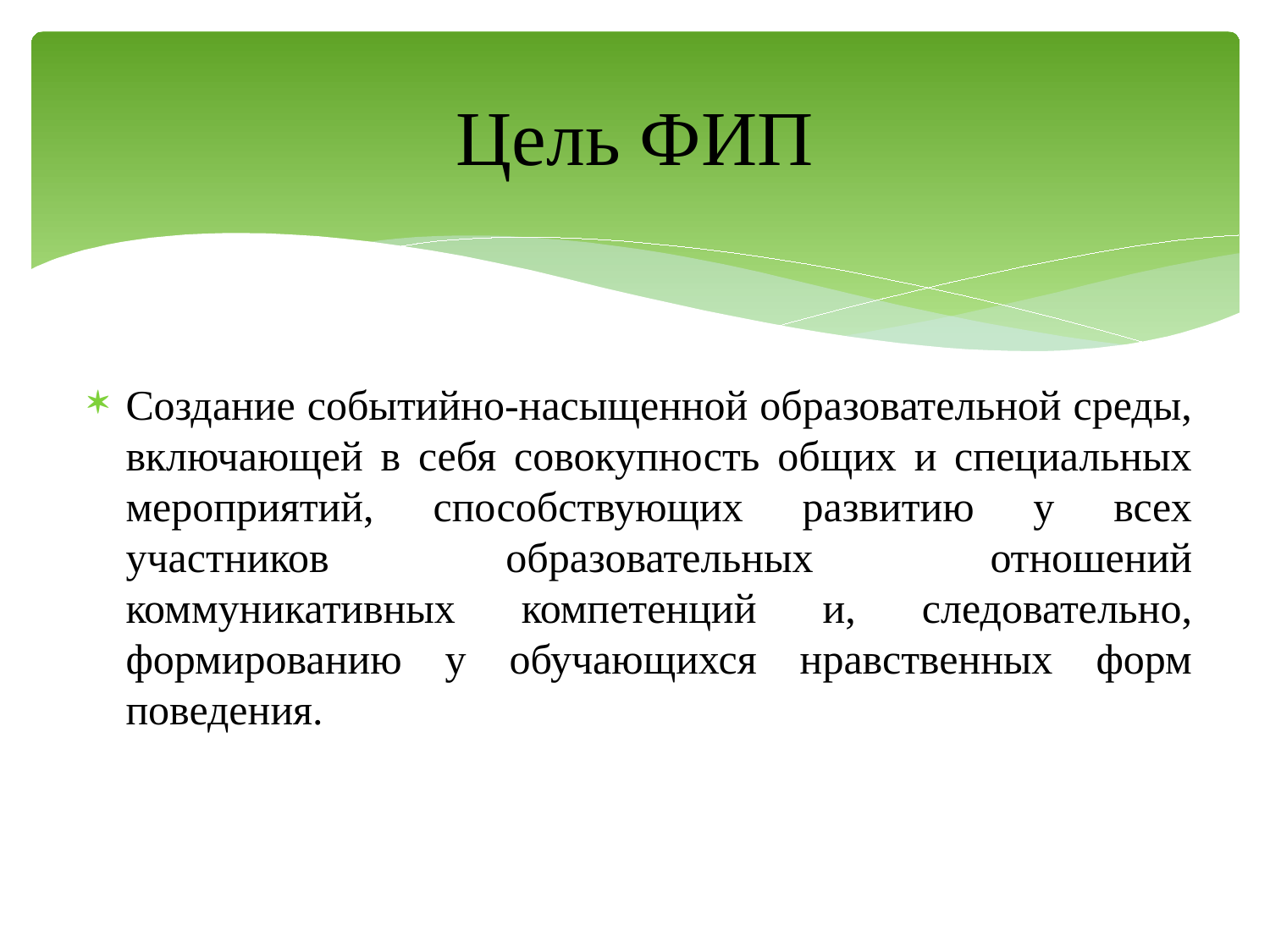

# Цель ФИП
Создание событийно-насыщенной образовательной среды, включающей в себя совокупность общих и специальных мероприятий, способствующих развитию у всех участников образовательных отношений коммуникативных компетенций и, следовательно, формированию у обучающихся нравственных форм поведения.